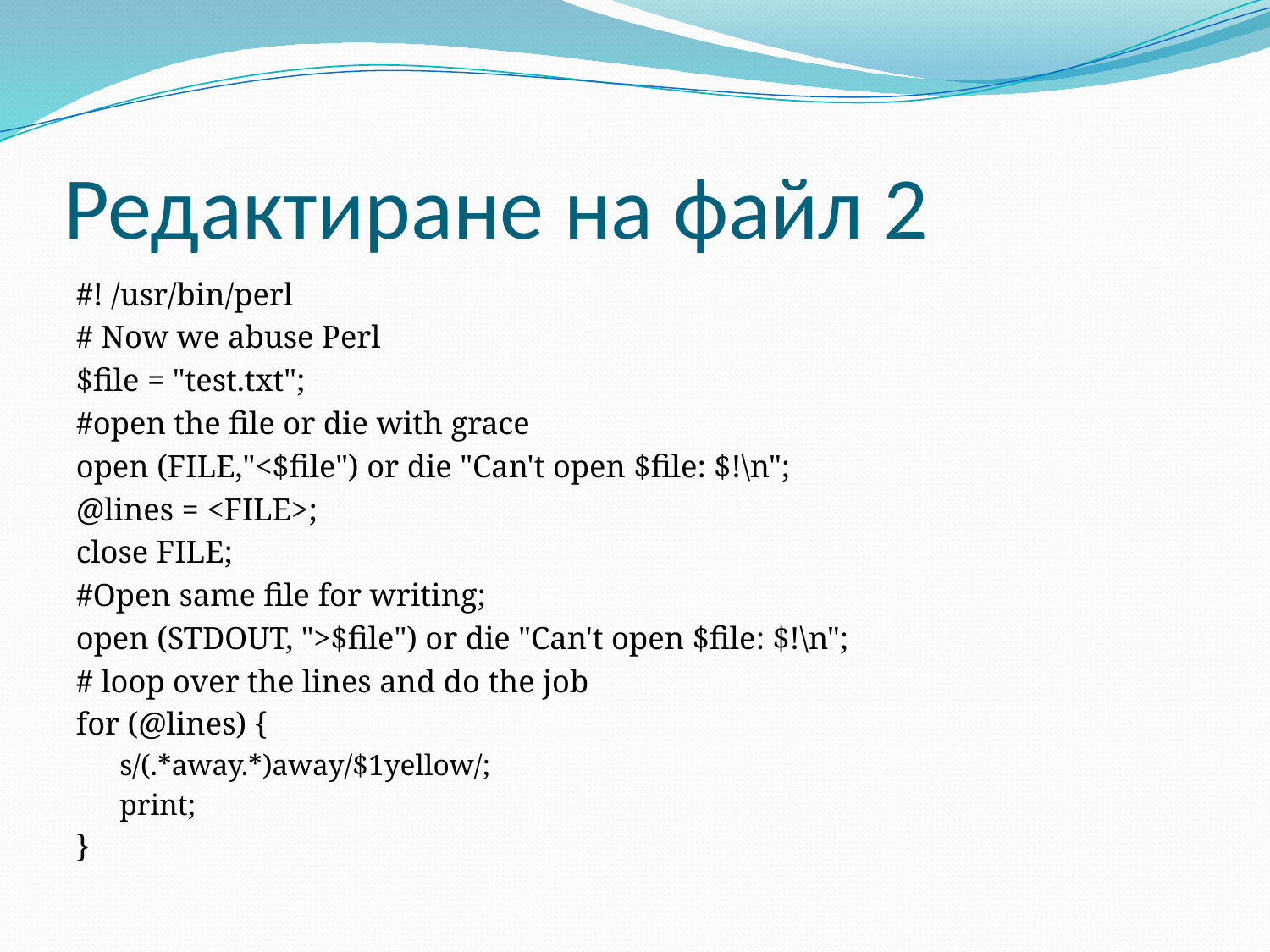

# Редактиране на файл 2
#! /usr/bin/perl
# Now we abuse Perl
$file = "test.txt";
#open the file or die with grace
open (FILE,"<$file") or die "Can't open $file: $!\n";
@lines = <FILE>;
close FILE;
#Open same file for writing;
open (STDOUT, ">$file") or die "Can't open $file: $!\n";
# loop over the lines and do the job
for (@lines) {
s/(.*away.*)away/$1yellow/;
print;
}